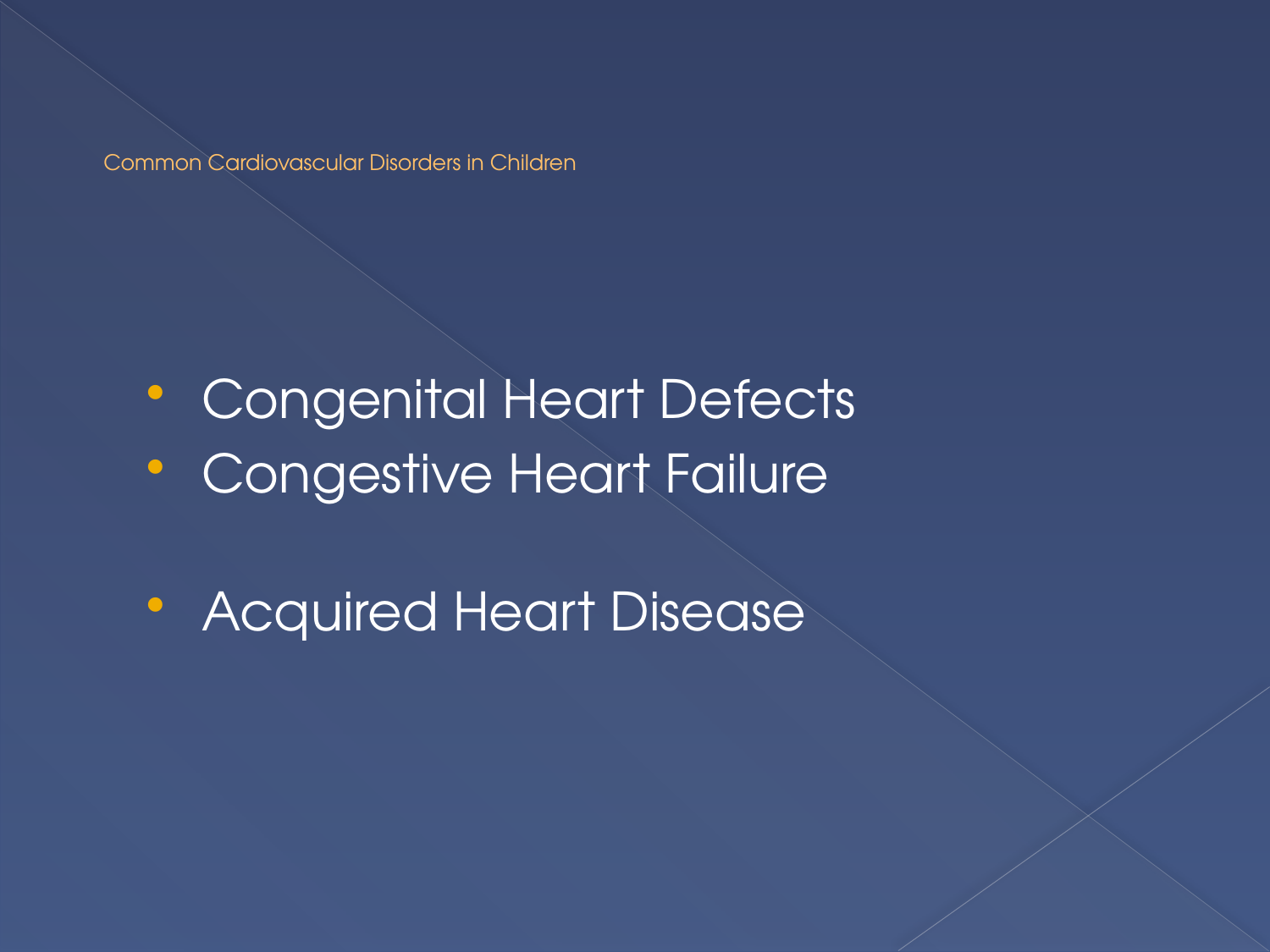

# Common Cardiovascular Disorders in Children
Congenital Heart Defects
Congestive Heart Failure

Acquired Heart Disease